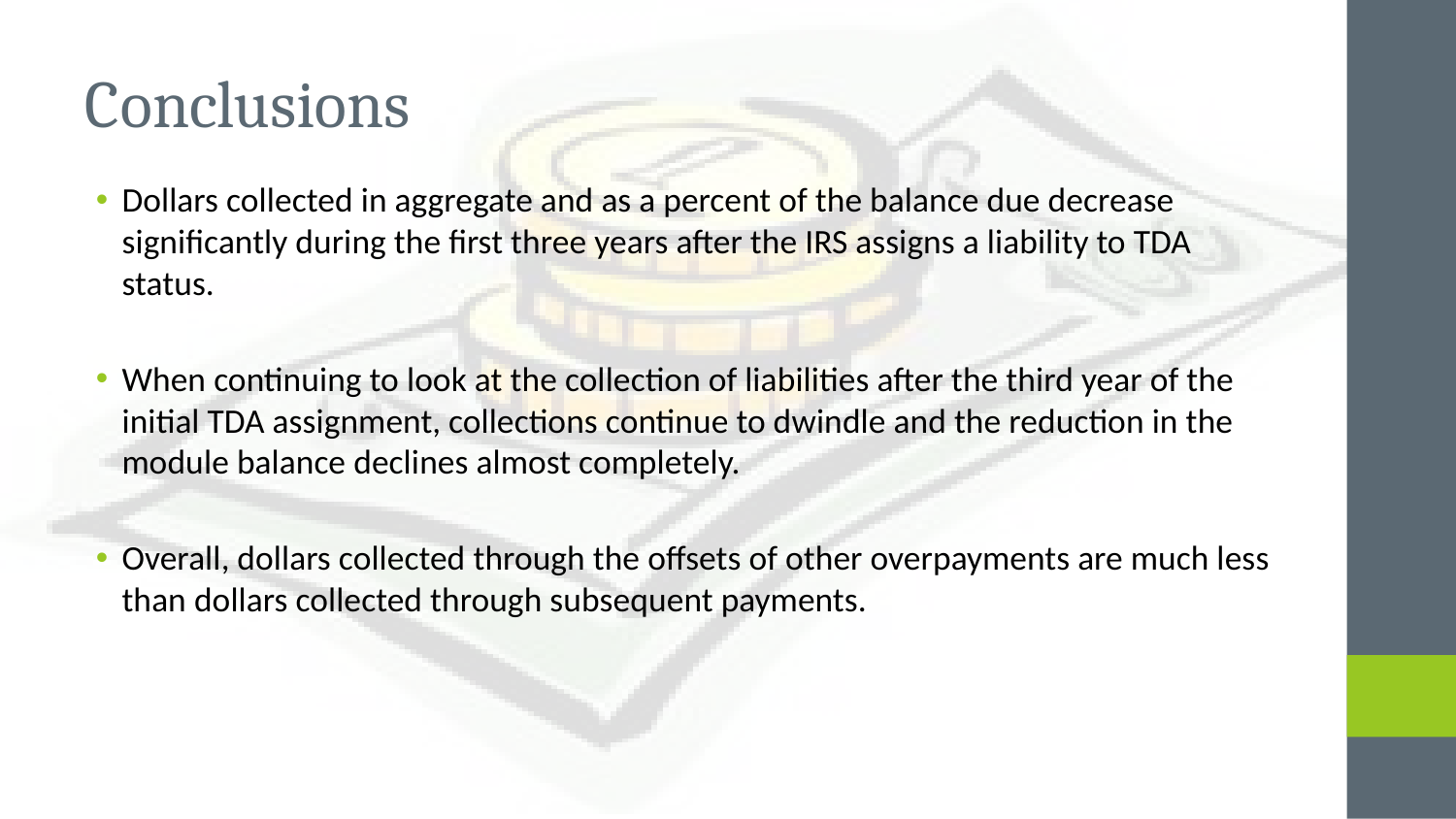

# Conclusions
Dollars collected in aggregate and as a percent of the balance due decrease significantly during the first three years after the IRS assigns a liability to TDA status.

When continuing to look at the collection of liabilities after the third year of the initial TDA assignment, collections continue to dwindle and the reduction in the module balance declines almost completely.

Overall, dollars collected through the offsets of other overpayments are much less than dollars collected through subsequent payments.